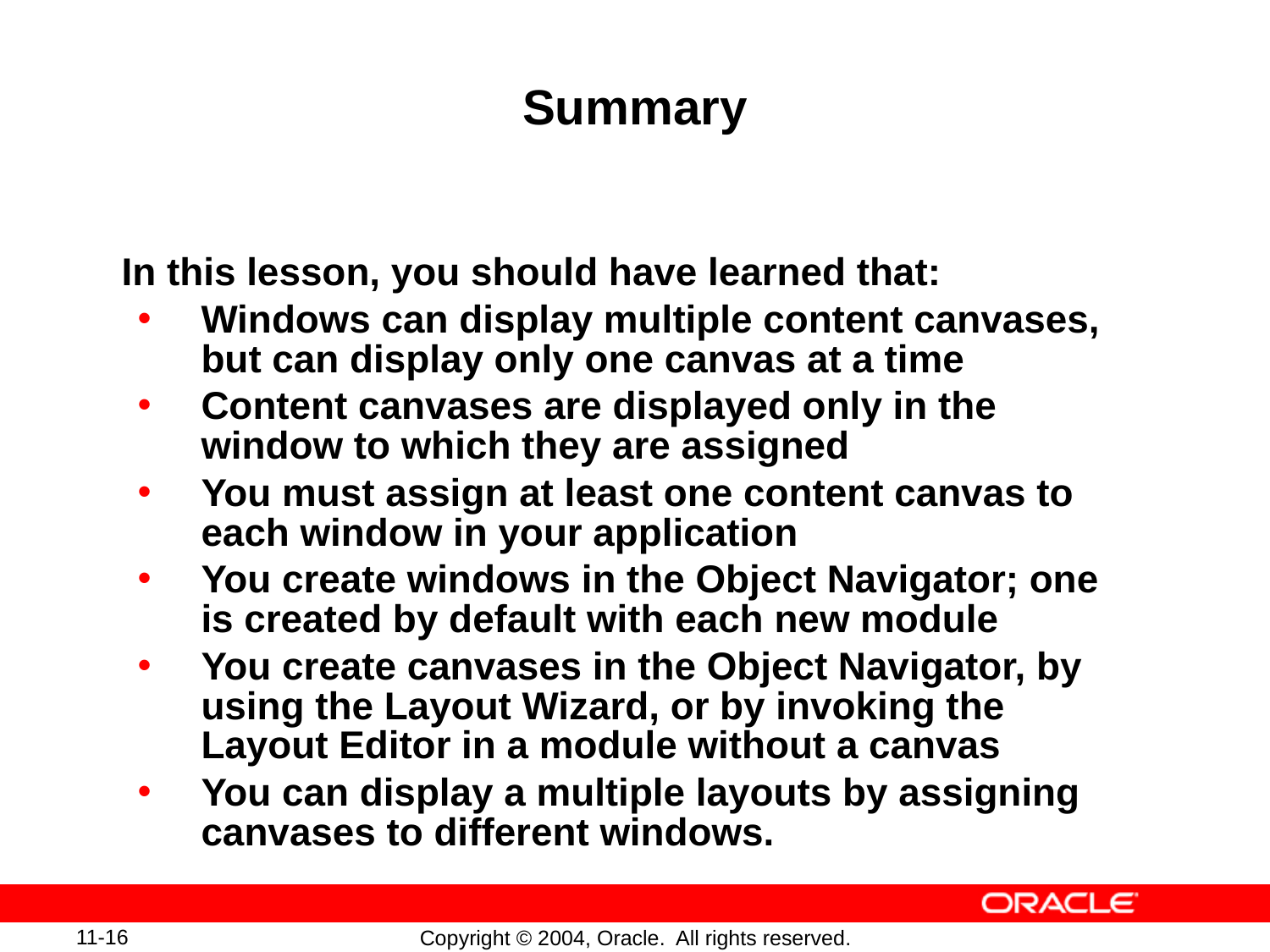

# Summary
In this lesson, you should have learned that:
Windows can display multiple content canvases, but can display only one canvas at a time
Content canvases are displayed only in the window to which they are assigned
You must assign at least one content canvas to each window in your application
You create windows in the Object Navigator; one is created by default with each new module
You create canvases in the Object Navigator, by using the Layout Wizard, or by invoking the Layout Editor in a module without a canvas
You can display a multiple layouts by assigning canvases to different windows.